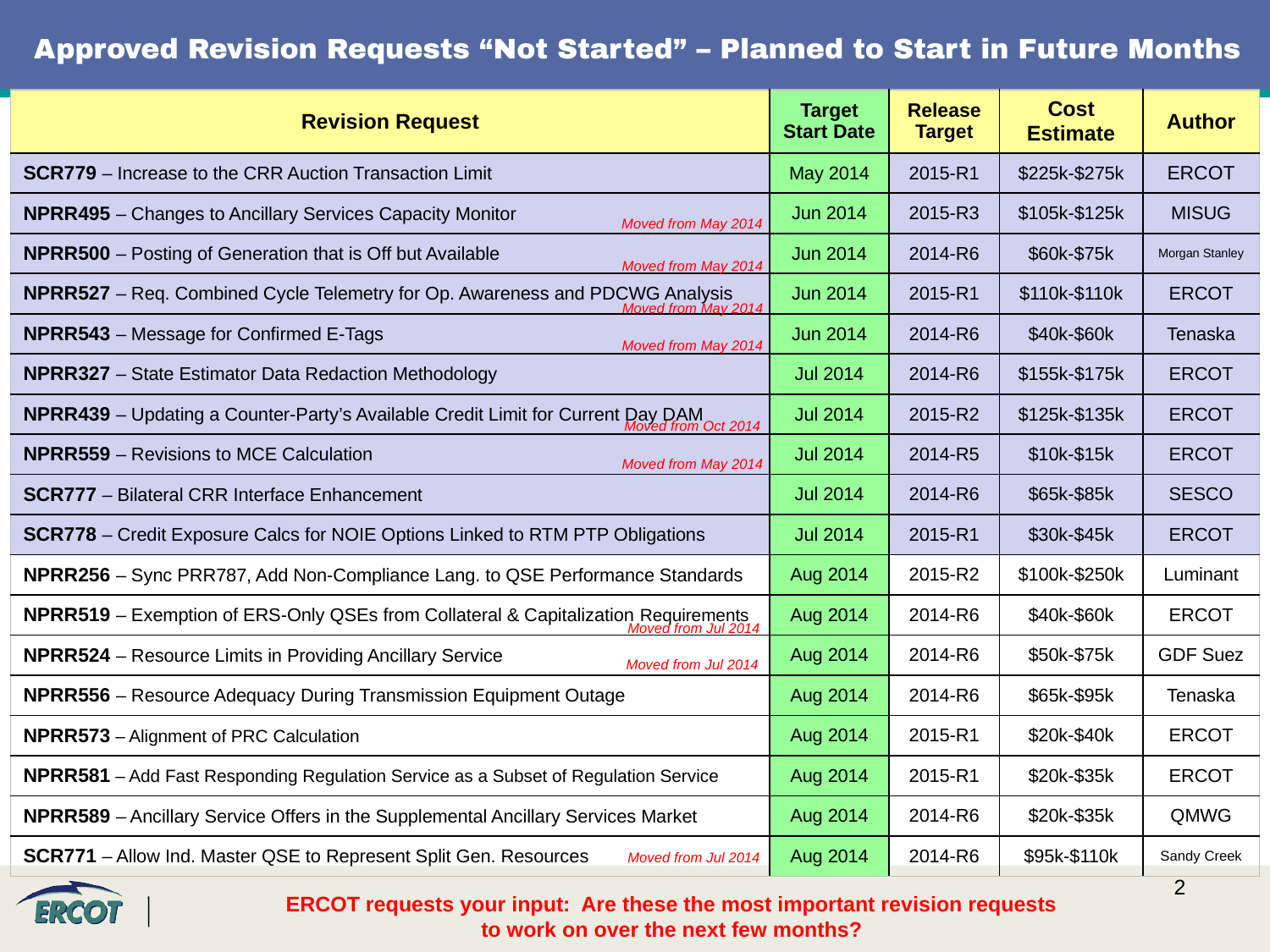

# Approved Revision Requests “Not Started” – Planned to Start in Future Months
| Revision Request | Target Start Date | Release Target | Cost Estimate | Author |
| --- | --- | --- | --- | --- |
| SCR779 – Increase to the CRR Auction Transaction Limit | May 2014 | 2015-R1 | $225k-$275k | ERCOT |
| NPRR495 – Changes to Ancillary Services Capacity Monitor | Jun 2014 | 2015-R3 | $105k-$125k | MISUG |
| NPRR500 – Posting of Generation that is Off but Available | Jun 2014 | 2014-R6 | $60k-$75k | Morgan Stanley |
| NPRR527 – Req. Combined Cycle Telemetry for Op. Awareness and PDCWG Analysis | Jun 2014 | 2015-R1 | $110k-$110k | ERCOT |
| NPRR543 – Message for Confirmed E-Tags | Jun 2014 | 2014-R6 | $40k-$60k | Tenaska |
| NPRR327 – State Estimator Data Redaction Methodology | Jul 2014 | 2014-R6 | $155k-$175k | ERCOT |
| NPRR439 – Updating a Counter-Party’s Available Credit Limit for Current Day DAM | Jul 2014 | 2015-R2 | $125k-$135k | ERCOT |
| NPRR559 – Revisions to MCE Calculation | Jul 2014 | 2014-R5 | $10k-$15k | ERCOT |
| SCR777 – Bilateral CRR Interface Enhancement | Jul 2014 | 2014-R6 | $65k-$85k | SESCO |
| SCR778 – Credit Exposure Calcs for NOIE Options Linked to RTM PTP Obligations | Jul 2014 | 2015-R1 | $30k-$45k | ERCOT |
| NPRR256 – Sync PRR787, Add Non-Compliance Lang. to QSE Performance Standards | Aug 2014 | 2015-R2 | $100k-$250k | Luminant |
| NPRR519 – Exemption of ERS-Only QSEs from Collateral & Capitalization Requirements | Aug 2014 | 2014-R6 | $40k-$60k | ERCOT |
| NPRR524 – Resource Limits in Providing Ancillary Service | Aug 2014 | 2014-R6 | $50k-$75k | GDF Suez |
| NPRR556 – Resource Adequacy During Transmission Equipment Outage | Aug 2014 | 2014-R6 | $65k-$95k | Tenaska |
| NPRR573 – Alignment of PRC Calculation | Aug 2014 | 2015-R1 | $20k-$40k | ERCOT |
| NPRR581 – Add Fast Responding Regulation Service as a Subset of Regulation Service | Aug 2014 | 2015-R1 | $20k-$35k | ERCOT |
| NPRR589 – Ancillary Service Offers in the Supplemental Ancillary Services Market | Aug 2014 | 2014-R6 | $20k-$35k | QMWG |
| SCR771 – Allow Ind. Master QSE to Represent Split Gen. Resources | Aug 2014 | 2014-R6 | $95k-$110k | Sandy Creek |
Moved from May 2014
Moved from May 2014
Moved from May 2014
Moved from May 2014
Moved from Oct 2014
Moved from May 2014
Moved from Jul 2014
Moved from Jul 2014
Moved from Jul 2014
ERCOT requests your input:  Are these the most important revision requests to work on over the next few months?